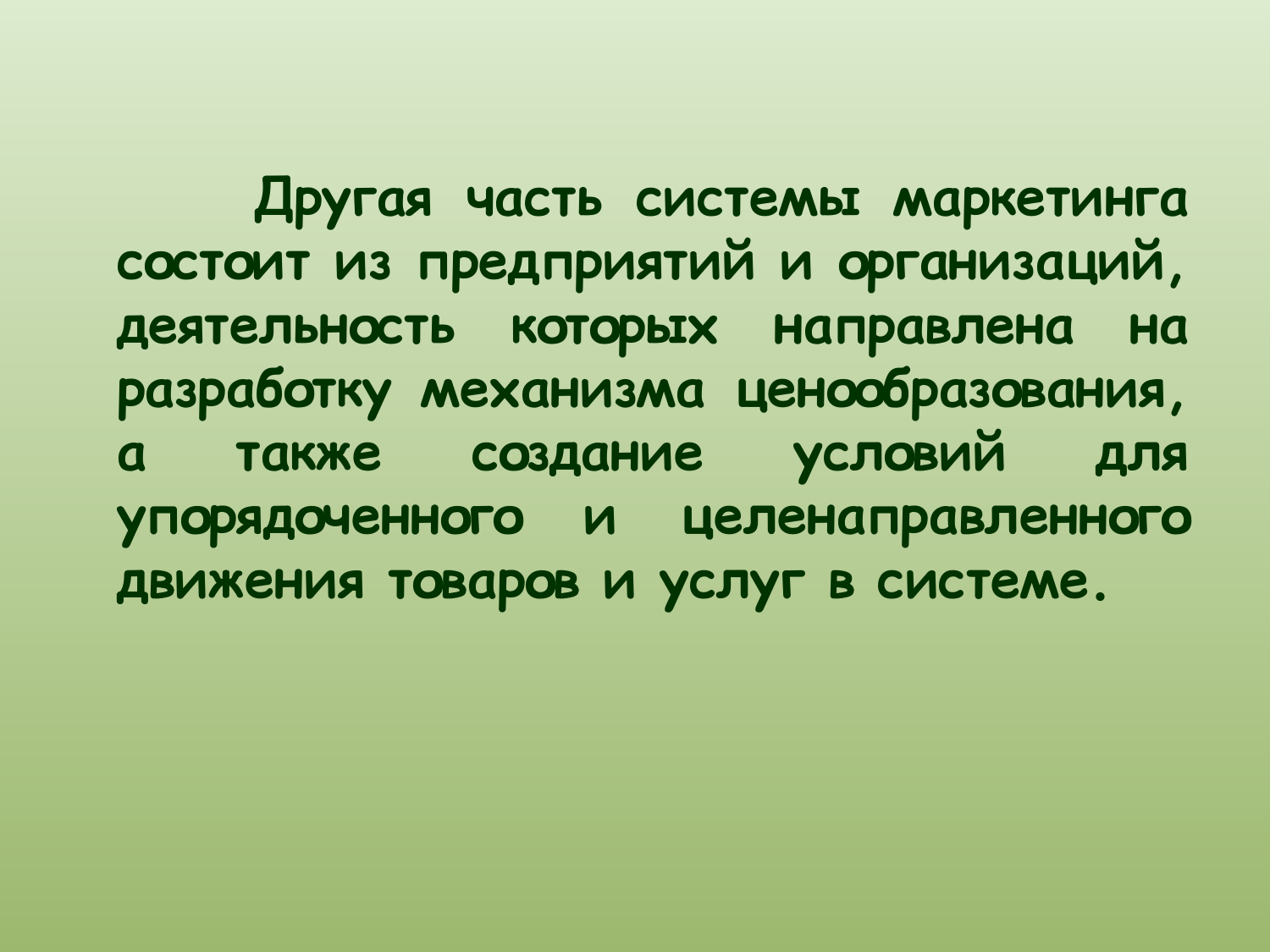

Другая часть системы маркетинга состоит из предприятий и организаций, деятельность которых направлена на разработку механизма ценообразования, а также создание условий для упорядоченного и целенаправленного движения товаров и услуг в системе.